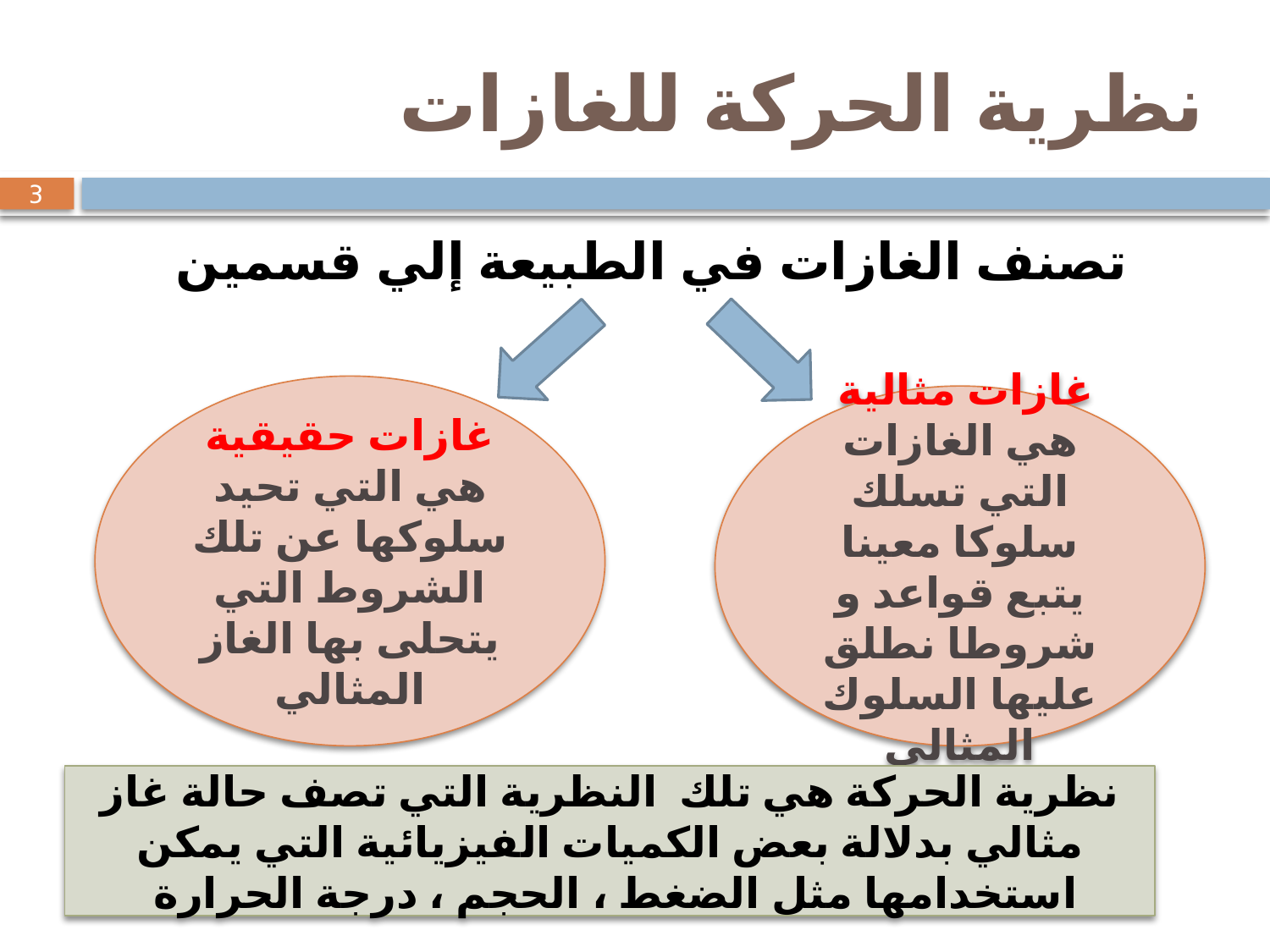

# نظرية الحركة للغازات
3
تصنف الغازات في الطبيعة إلي قسمين

غازات حقيقية
هي التي تحيد سلوكها عن تلك الشروط التي يتحلى بها الغاز المثالي
غازات مثالية
هي الغازات التي تسلك سلوكا معينا يتبع قواعد و شروطا نطلق عليها السلوك المثالي
نظرية الحركة هي تلك  النظرية التي تصف حالة غاز مثالي بدلالة بعض الكميات الفيزيائية التي يمكن استخدامها مثل الضغط ، الحجم ، درجة الحرارة